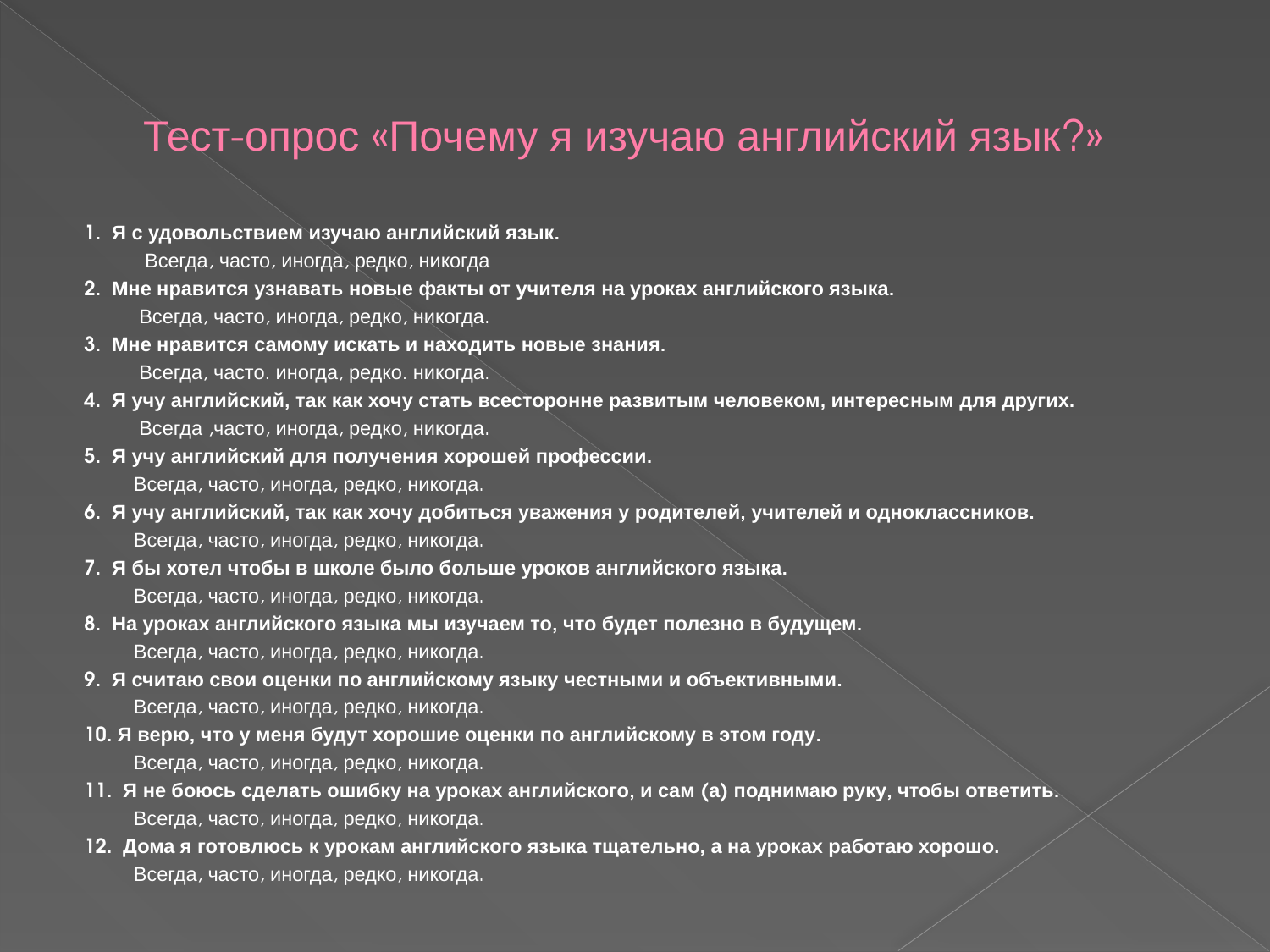

# Тест-опрос «Почему я изучаю английский язык?»

1.  Я с удовольствием изучаю английский язык.
           Всегда, часто, иногда, редко, никогда
2.  Мне нравится узнавать новые факты от учителя на уроках английского языка.
          Всегда, часто, иногда, редко, никогда.
3.  Мне нравится самому искать и находить новые знания.
          Всегда, часто. иногда, редко. никогда.
4.  Я учу английский, так как хочу стать всесторонне развитым человеком, интересным для других.
          Всегда ,часто, иногда, редко, никогда.
5.  Я учу английский для получения хорошей профессии.
         Всегда, часто, иногда, редко, никогда.
6.  Я учу английский, так как хочу добиться уважения у родителей, учителей и одноклассников.
         Всегда, часто, иногда, редко, никогда.
7.  Я бы хотел чтобы в школе было больше уроков английского языка.
         Всегда, часто, иногда, редко, никогда.
8.  На уроках английского языка мы изучаем то, что будет полезно в будущем.
         Всегда, часто, иногда, редко, никогда.
9.  Я считаю свои оценки по английскому языку честными и объективными.
         Всегда, часто, иногда, редко, никогда.
10. Я верю, что у меня будут хорошие оценки по английскому в этом году.
         Всегда, часто, иногда, редко, никогда.
11.  Я не боюсь сделать ошибку на уроках английского, и сам (а) поднимаю руку, чтобы ответить.
         Всегда, часто, иногда, редко, никогда.
12.  Дома я готовлюсь к урокам английского языка тщательно, а на уроках работаю хорошо.
         Всегда, часто, иногда, редко, никогда.